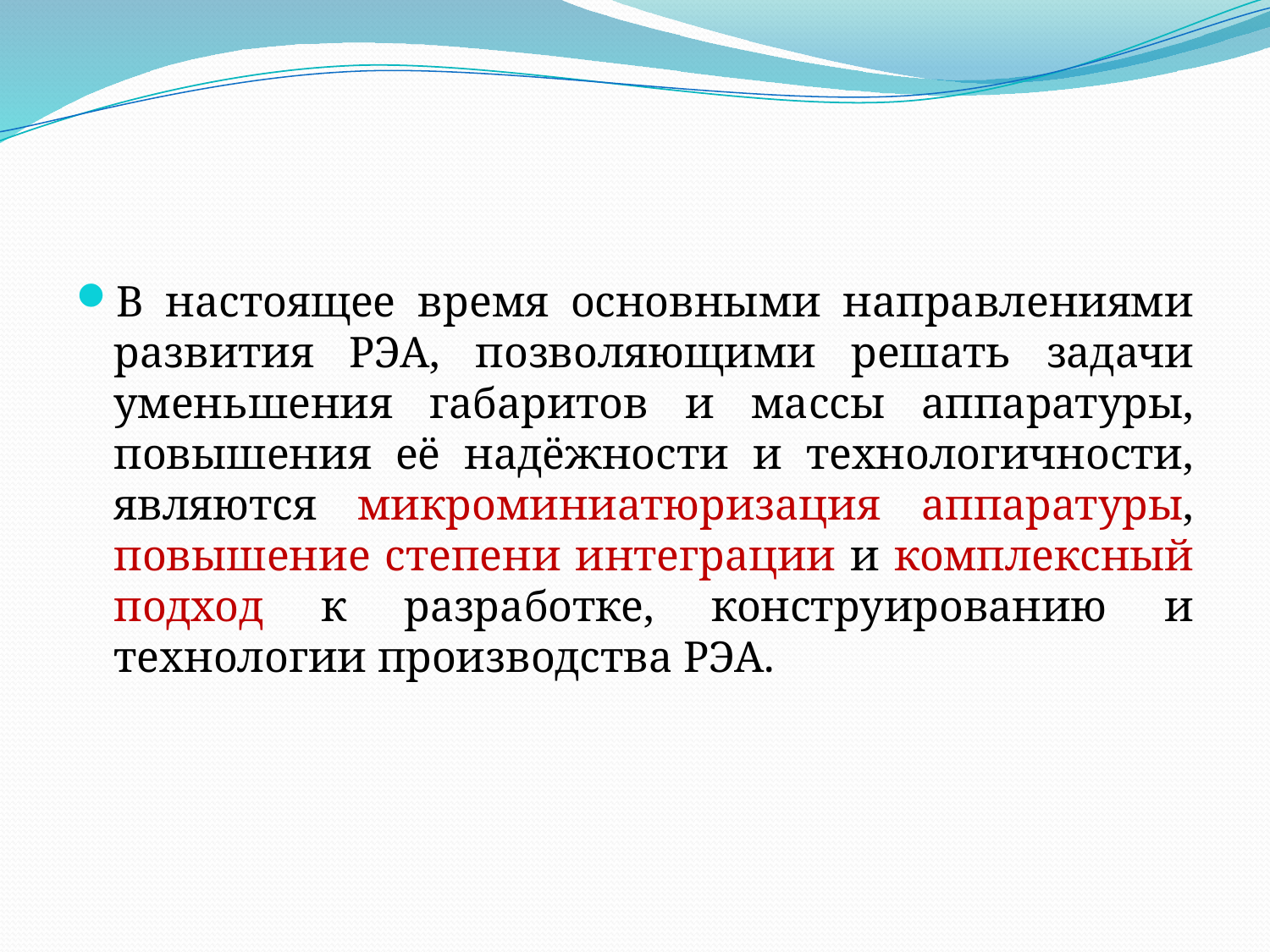

В настоящее время основными направлениями развития РЭА, позволяющими решать задачи уменьшения габаритов и массы аппаратуры, повышения её надёжности и технологичности, являются микроминиатюризация аппаратуры, повышение степени интеграции и комплексный подход к разработке, конструированию и технологии производства РЭА.